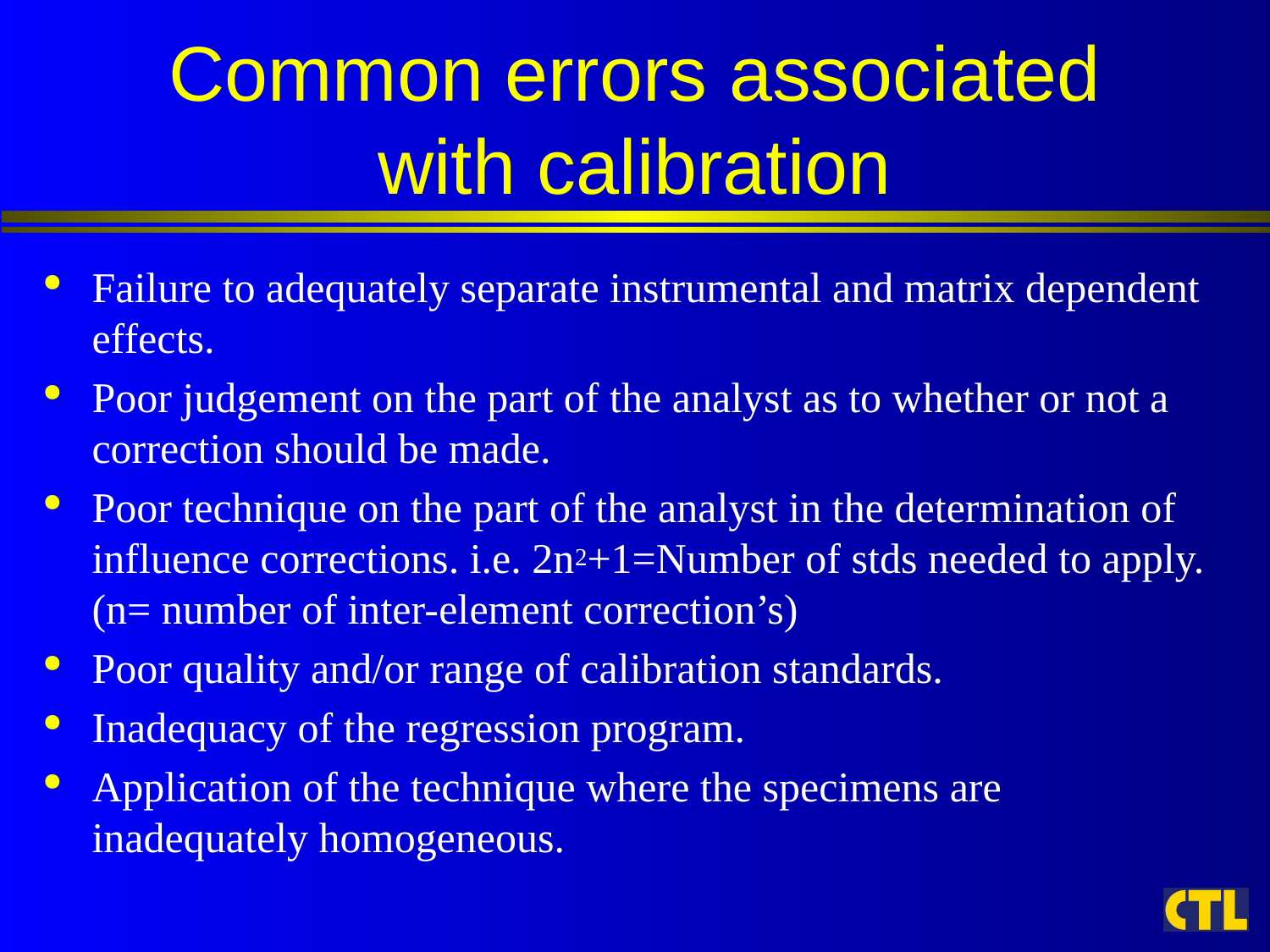

# Common errors associated with calibration
Failure to adequately separate instrumental and matrix dependent effects.
Poor judgement on the part of the analyst as to whether or not a correction should be made.
Poor technique on the part of the analyst in the determination of influence corrections. i.e. 2n2+1=Number of stds needed to apply. (n= number of inter-element correction’s)
Poor quality and/or range of calibration standards.
Inadequacy of the regression program.
Application of the technique where the specimens are inadequately homogeneous.